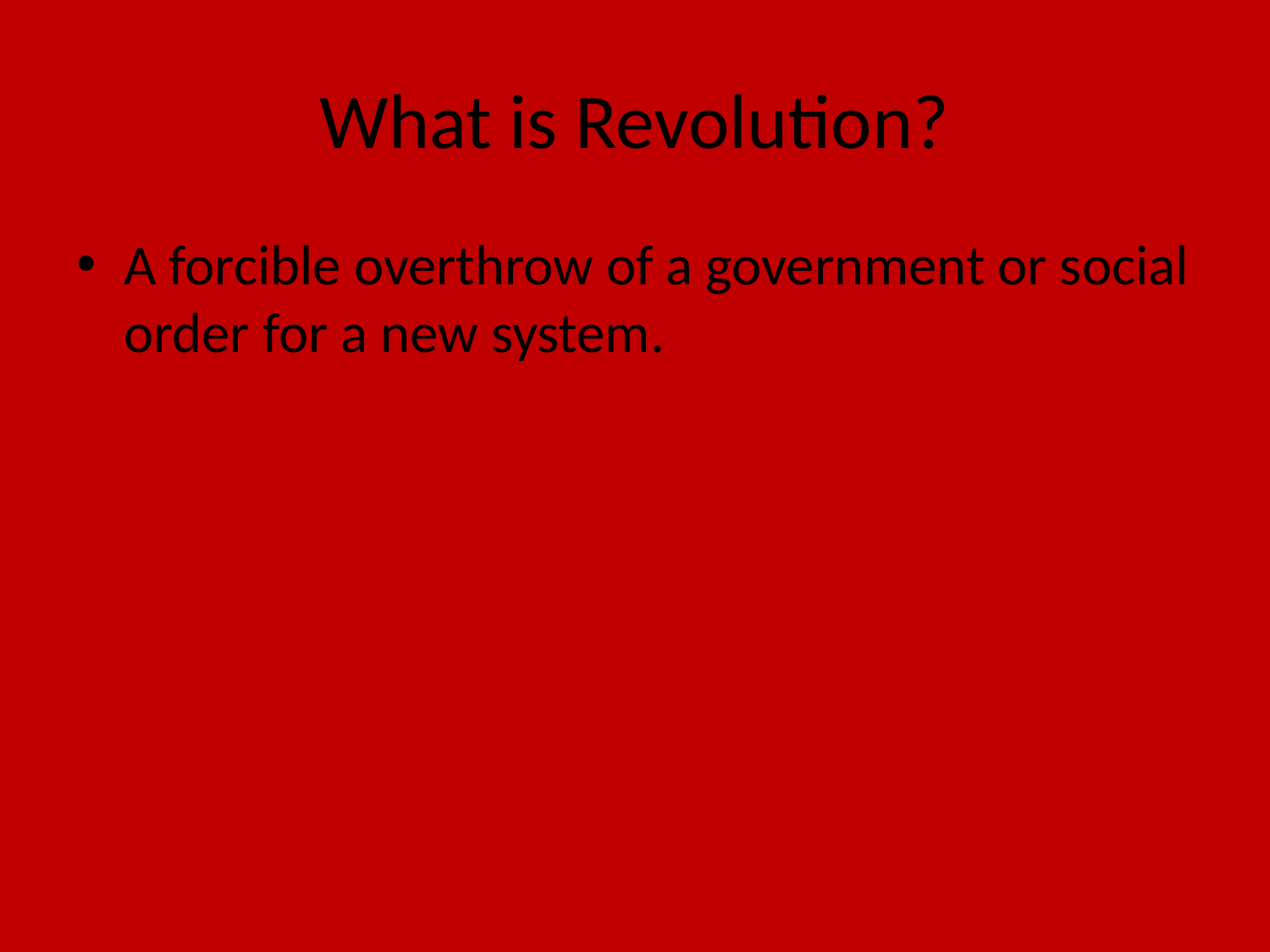

# What is Revolution?
A forcible overthrow of a government or social order for a new system.